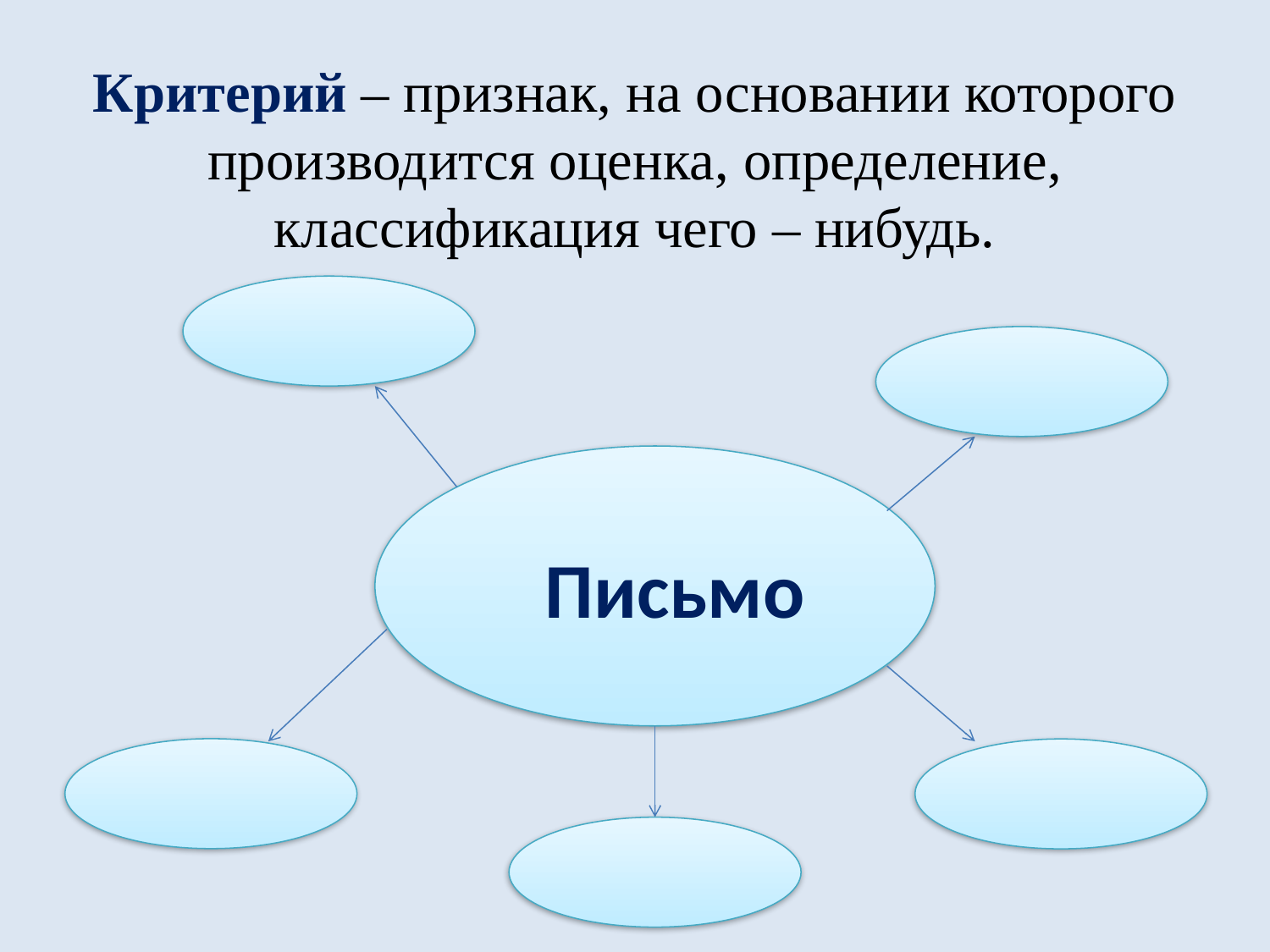

# Критерий – признак, на основании которого производится оценка, определение, классификация чего – нибудь.

Письмо